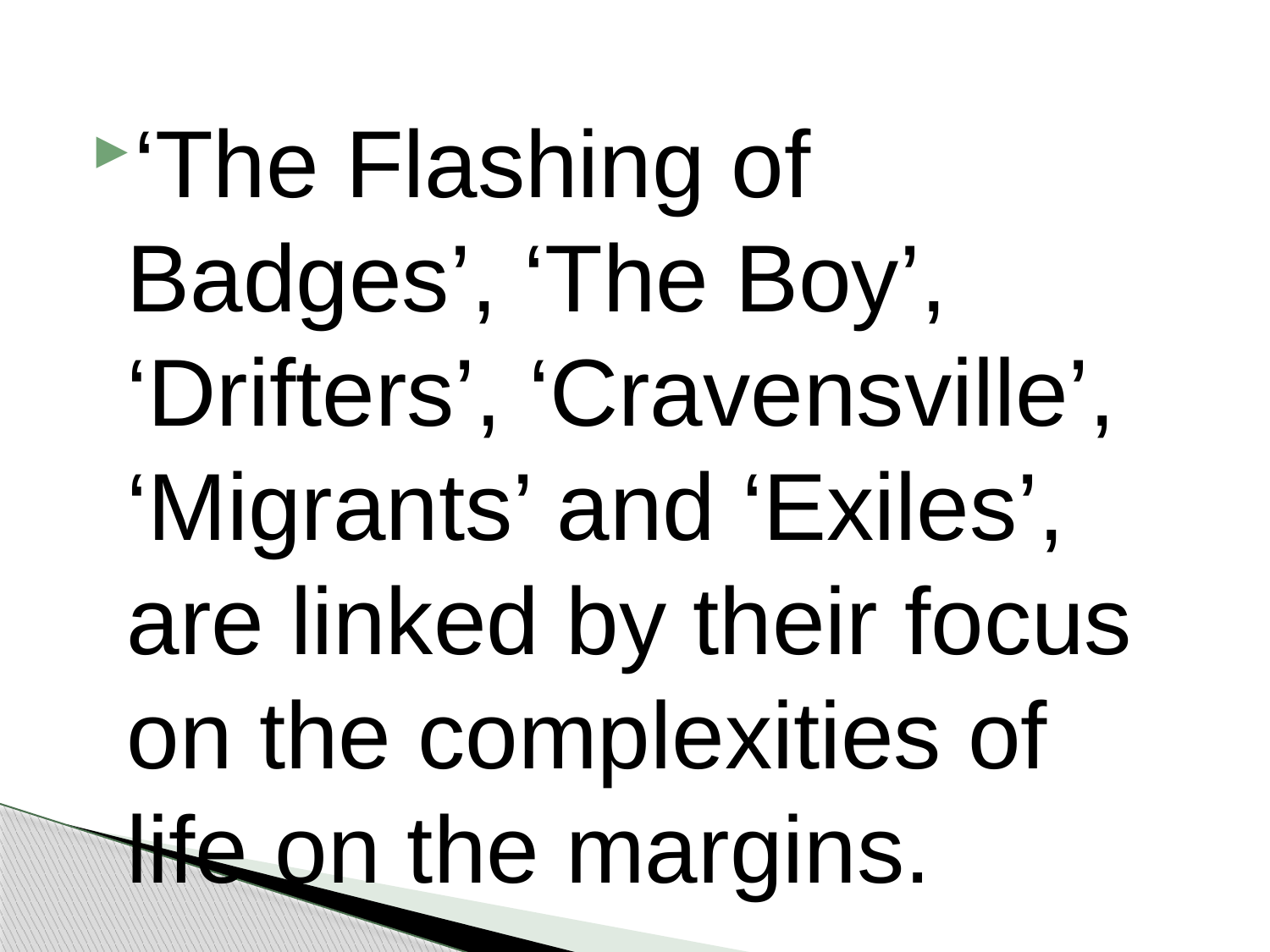

#
‘The Flashing of Badges’, ‘The Boy’, ‘Drifters’, ‘Cravensville’, ‘Migrants’ and ‘Exiles’, are linked by their focus on the complexities of life on the margins.